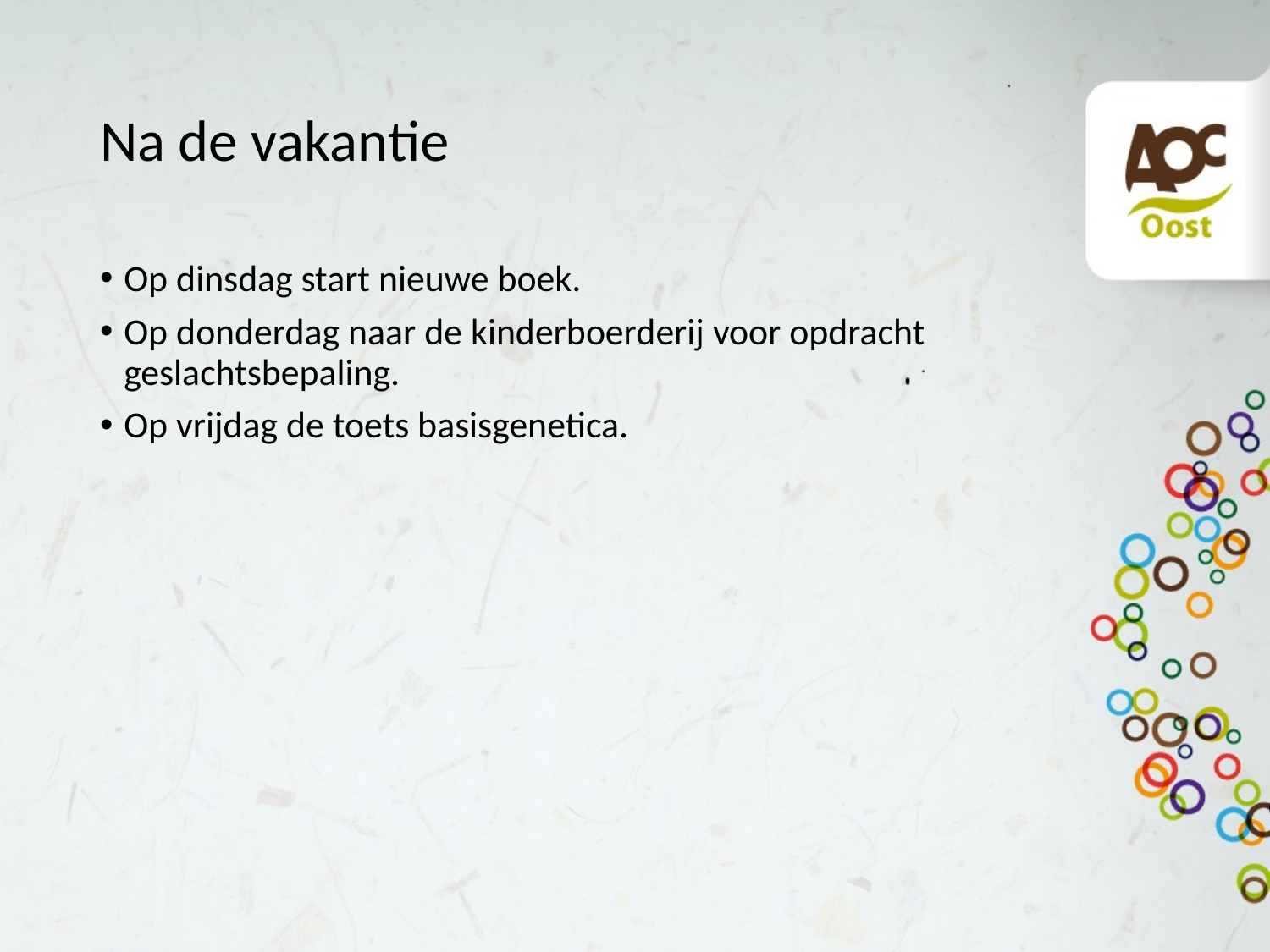

# Na de vakantie
Op dinsdag start nieuwe boek.
Op donderdag naar de kinderboerderij voor opdracht geslachtsbepaling.
Op vrijdag de toets basisgenetica.